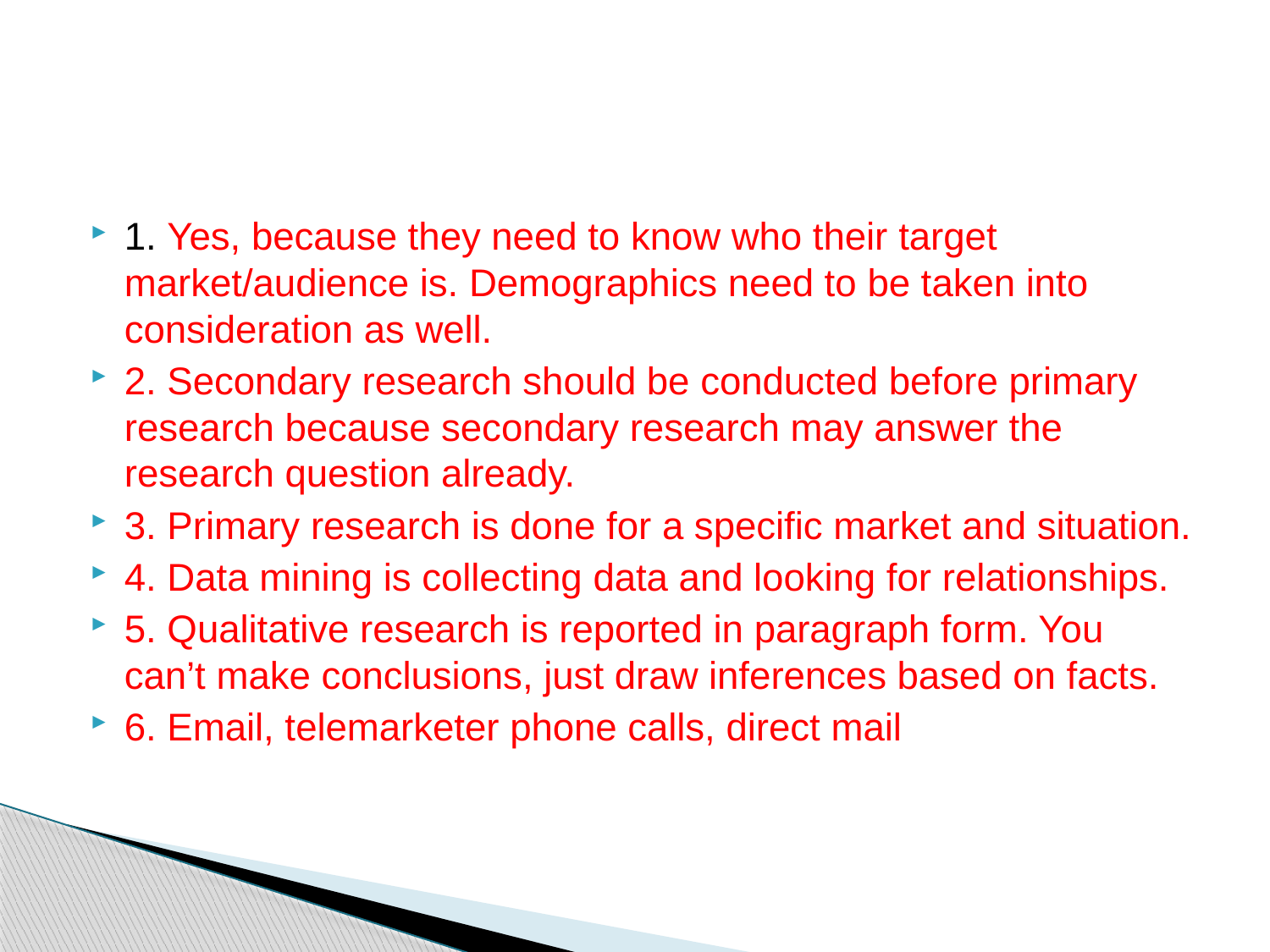

#
1. Yes, because they need to know who their target market/audience is. Demographics need to be taken into consideration as well.
2. Secondary research should be conducted before primary research because secondary research may answer the research question already.
3. Primary research is done for a specific market and situation.
4. Data mining is collecting data and looking for relationships.
5. Qualitative research is reported in paragraph form. You can’t make conclusions, just draw inferences based on facts.
6. Email, telemarketer phone calls, direct mail